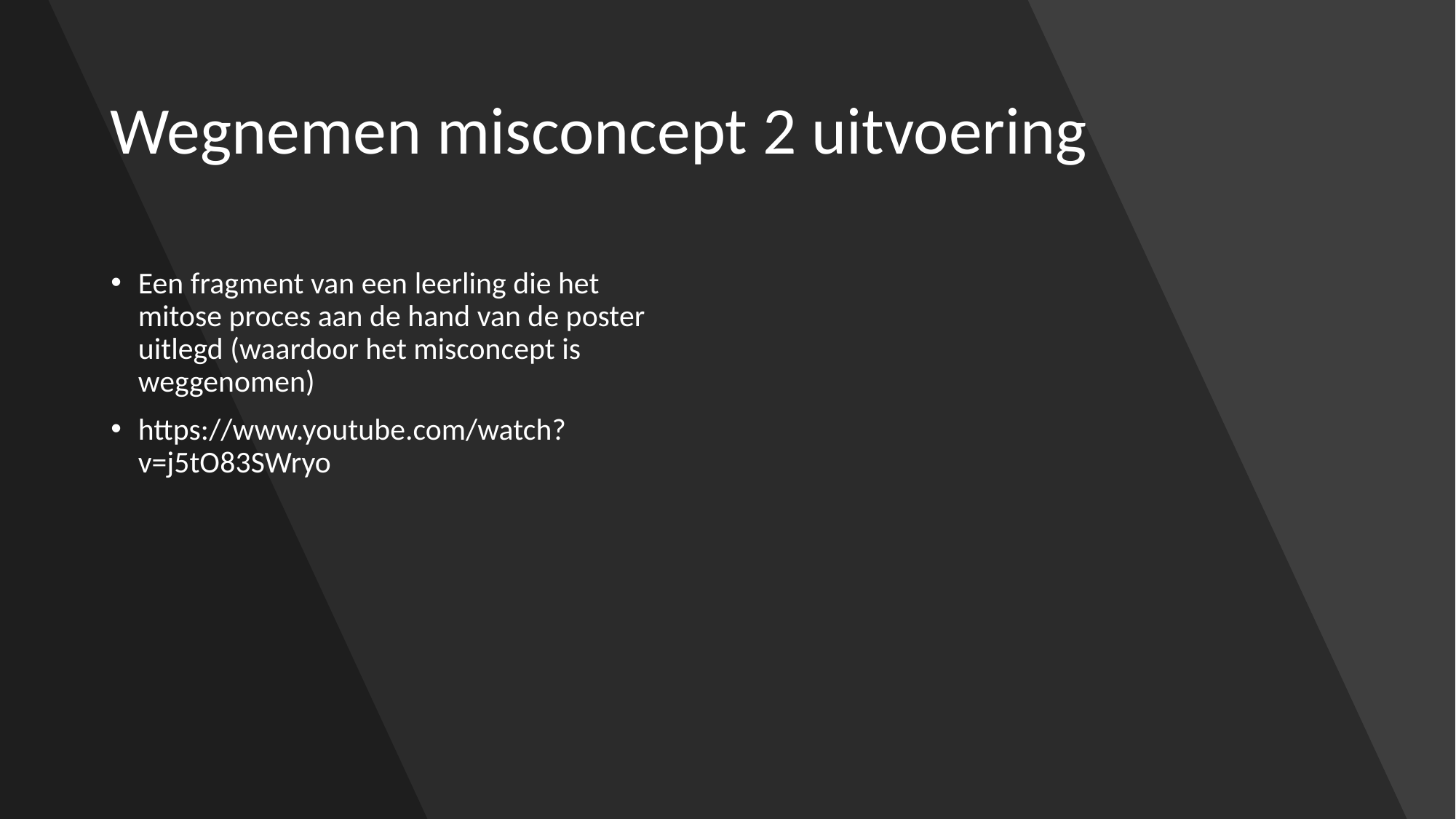

# Wegnemen misconcept 2 uitvoering
Een fragment van een leerling die het mitose proces aan de hand van de poster uitlegd (waardoor het misconcept is weggenomen)
https://www.youtube.com/watch?v=j5tO83SWryo